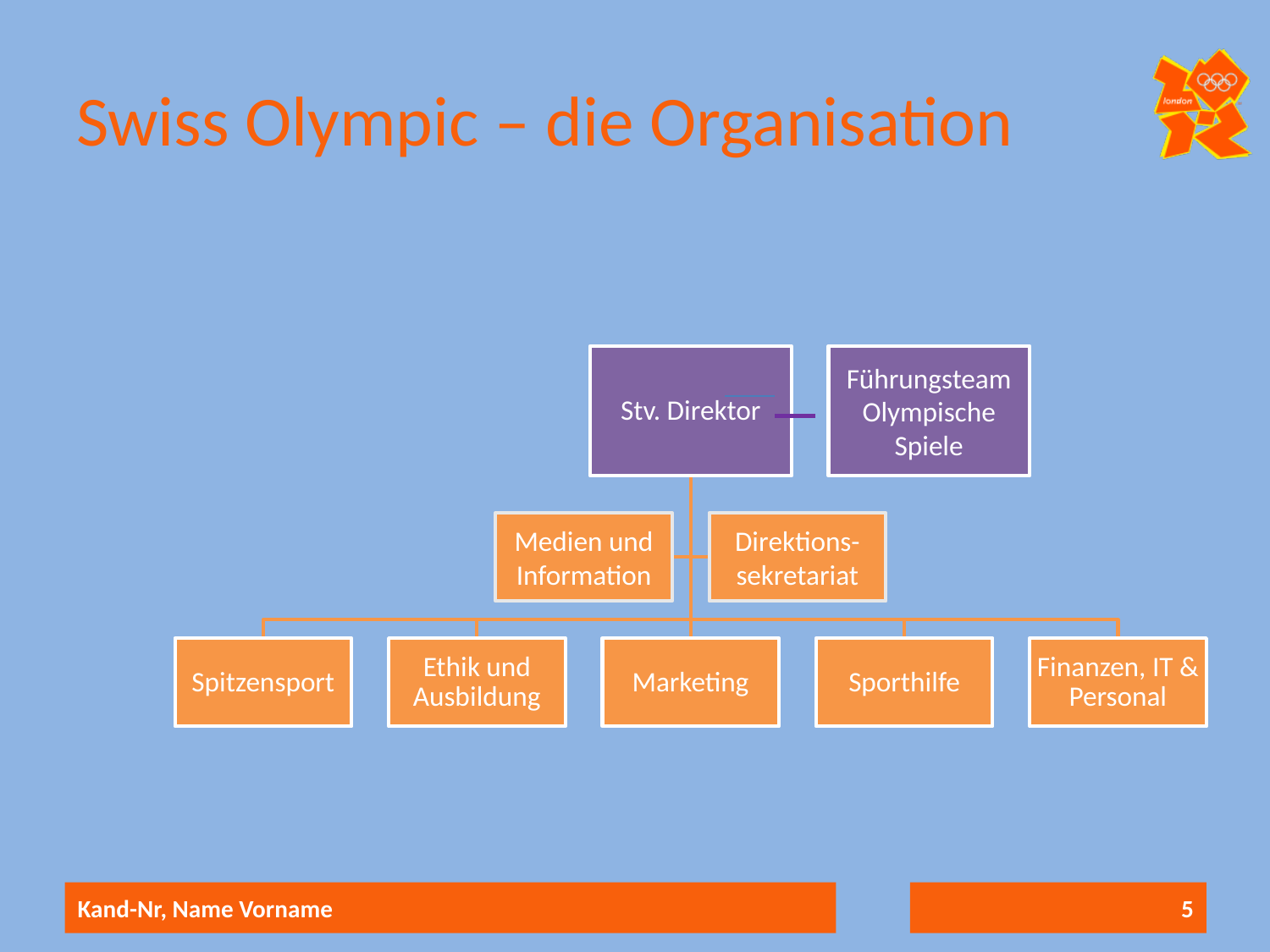

# Swiss Olympic – die Organisation
Stv. Direktor
Spitzensport
Ethik und Ausbildung
Marketing
Sporthilfe
Finanzen, IT & Personal
Medien und Information
Direktions-sekretariat
Führungsteam Olympische Spiele
Kand-Nr, Name Vorname
5